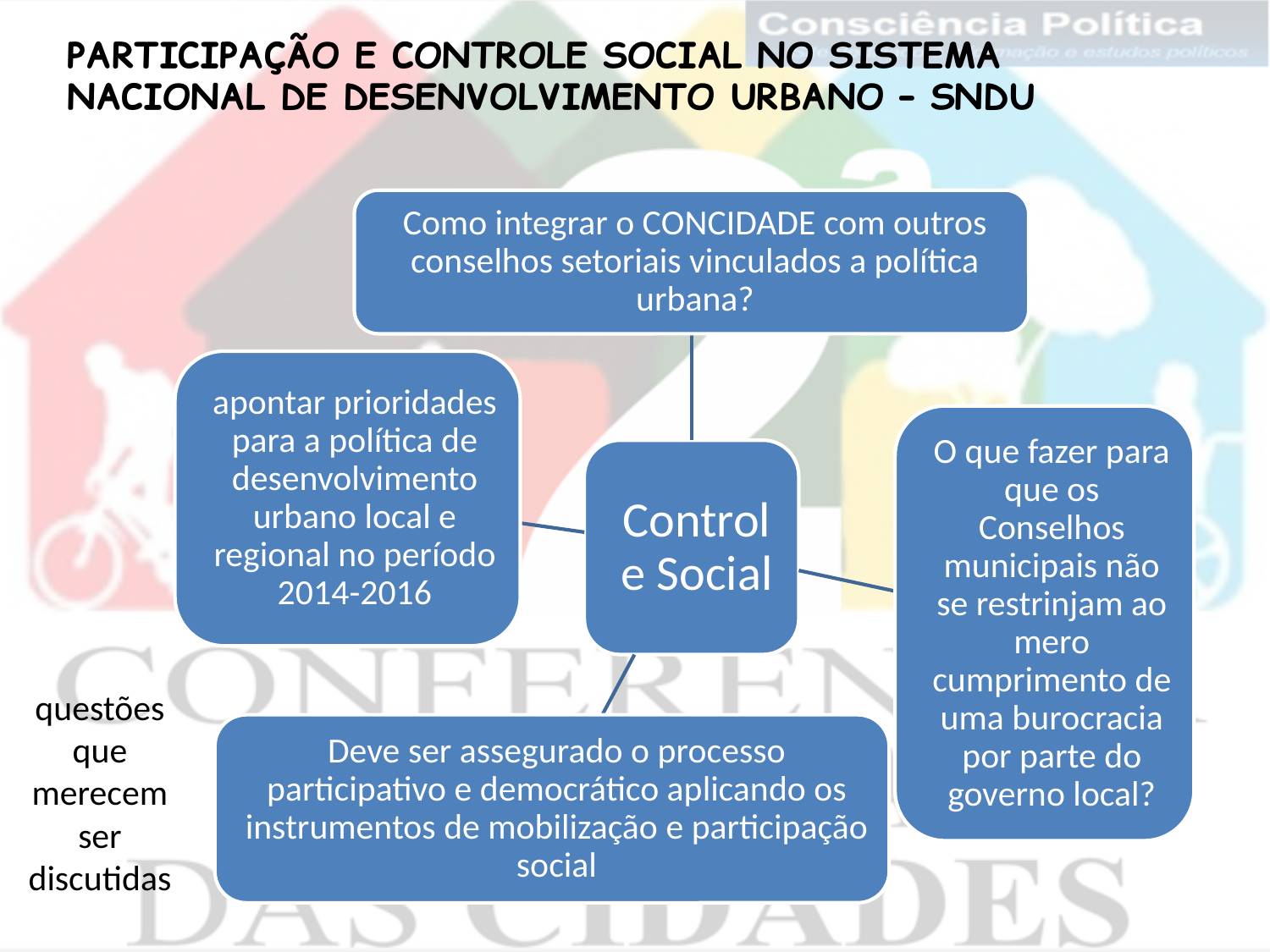

PARTICIPAÇÃO E CONTROLE SOCIAL NO SISTEMA NACIONAL DE DESENVOLVIMENTO URBANO – SNDU
Controle Social
Como integrar o CONCIDADE com outros conselhos setoriais vinculados a política urbana?
O que fazer para que os Conselhos municipais não se restrinjam ao mero cumprimento de uma burocracia por parte do governo local?
Deve ser assegurado o processo participativo e democrático aplicando os instrumentos de mobilização e participação social
apontar prioridades para a política de desenvolvimento urbano local e regional no período 2014-2016
questões que merecem ser discutidas